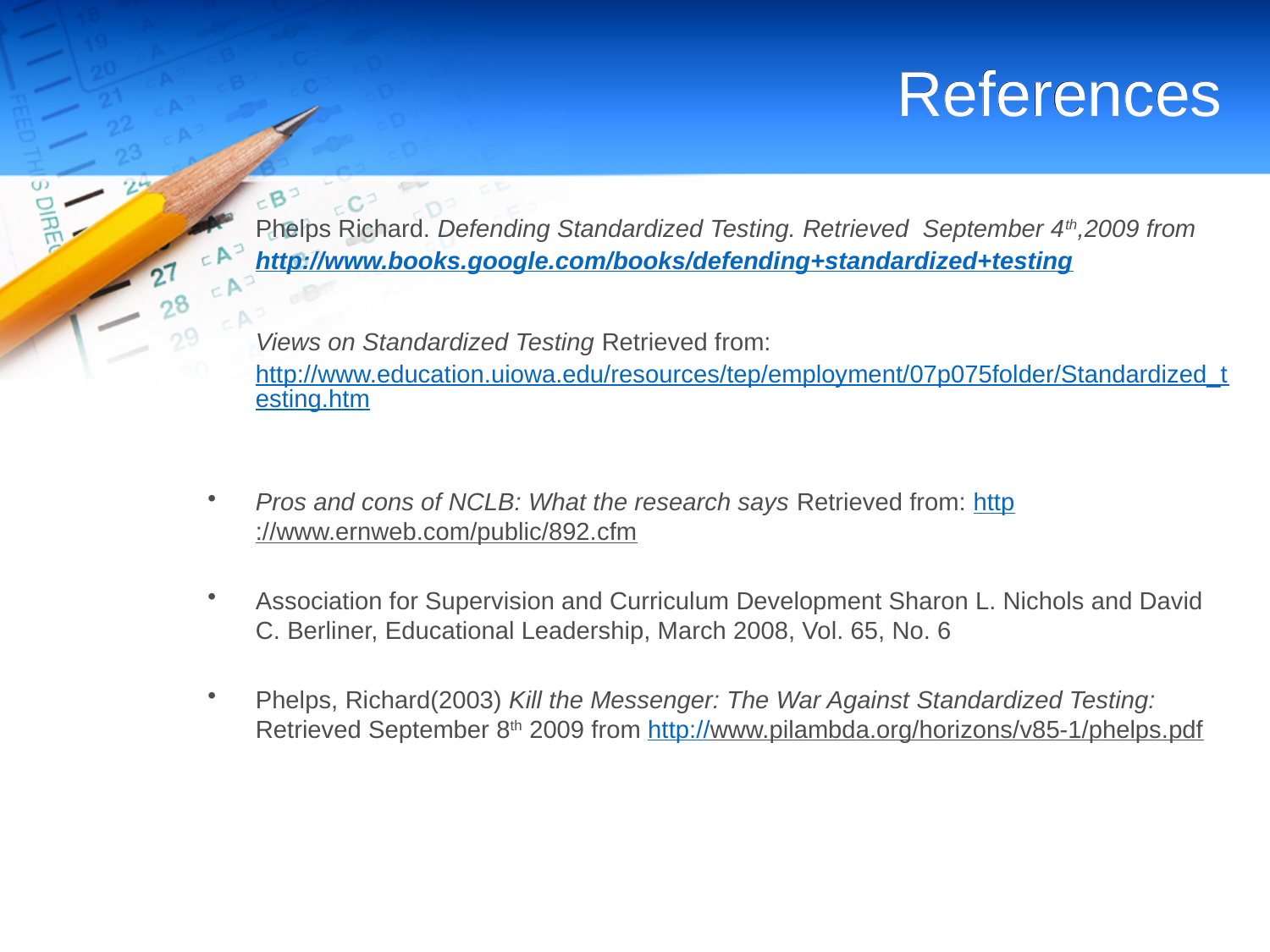

# References
	Phelps Richard. Defending Standardized Testing. Retrieved  September 4th,2009 from http://www.books.google.com/books/defending+standardized+testing

	Views on Standardized Testing Retrieved from: http://www.education.uiowa.edu/resources/tep/employment/07p075folder/Standardized_testing.htm

Pros and cons of NCLB: What the research says Retrieved from: http://www.ernweb.com/public/892.cfm

Association for Supervision and Curriculum Development Sharon L. Nichols and David C. Berliner, Educational Leadership, March 2008, Vol. 65, No. 6

Phelps, Richard(2003) Kill the Messenger: The War Against Standardized Testing: Retrieved September 8th 2009 from http://www.pilambda.org/horizons/v85-1/phelps.pdf